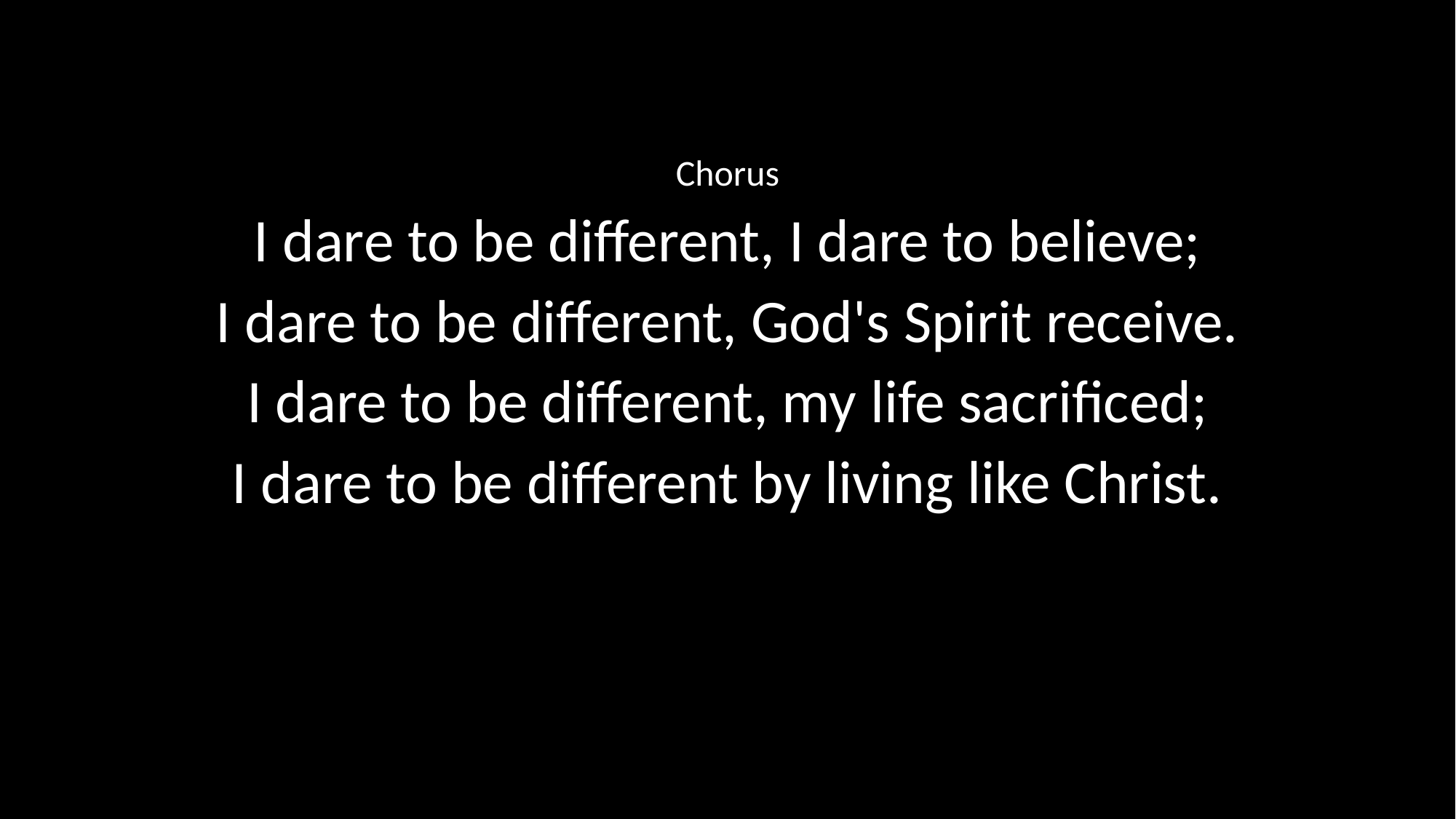

Chorus
I dare to be different, I dare to believe;
I dare to be different, God's Spirit receive.
I dare to be different, my life sacrificed;
I dare to be different by living like Christ.